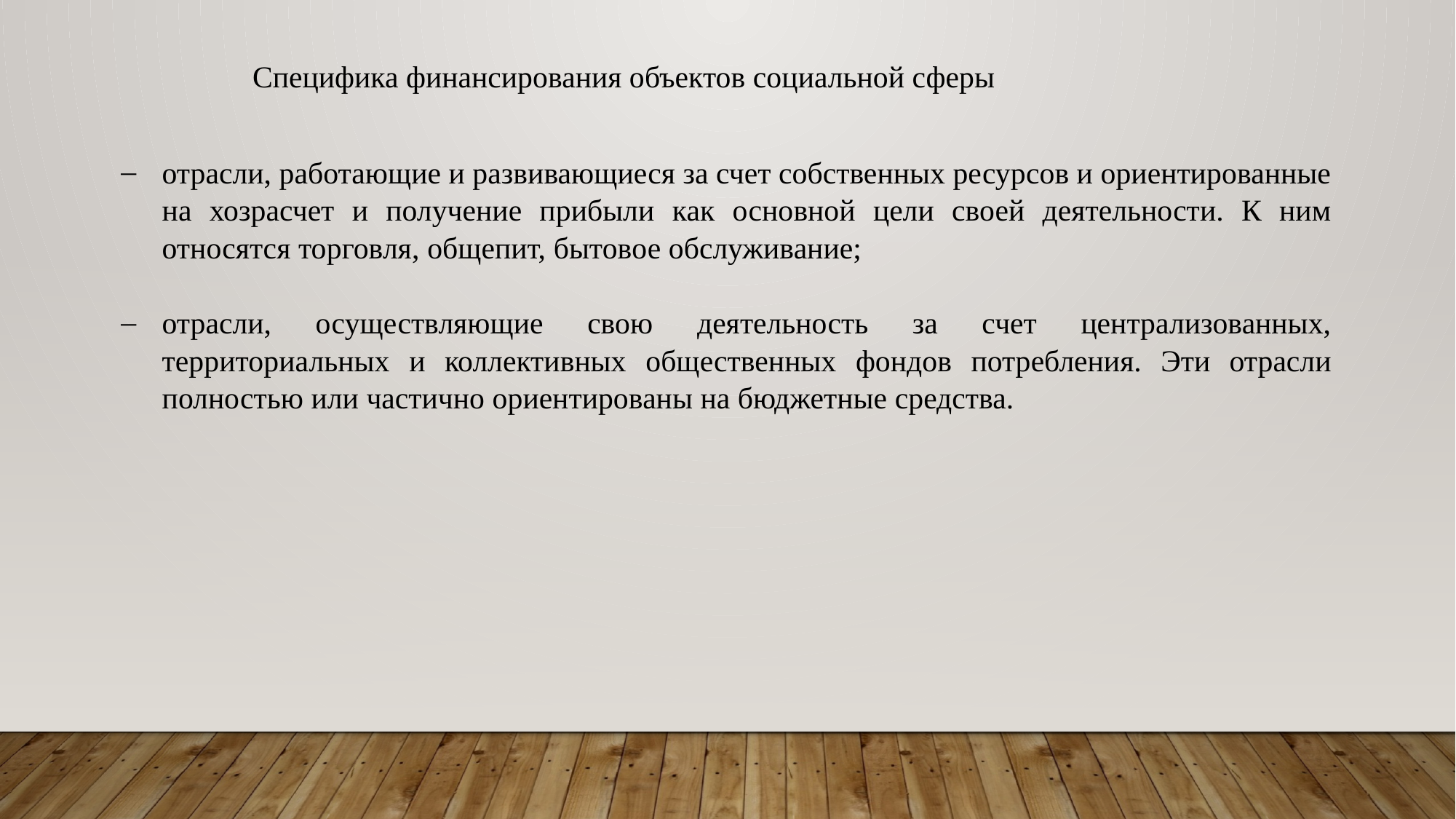

Специфика финансирования объектов социальной сферы
отрасли, работающие и развивающиеся за счет собственных ресурсов и ориентированные на хозрасчет и получение прибыли как основной цели своей деятельности. К ним относятся торговля, общепит, бытовое обслуживание;

отрасли, осуществляющие свою деятельность за счет централизованных, территориальных и коллективных общественных фондов потребления. Эти отрасли полностью или частично ориентированы на бюджетные средства.